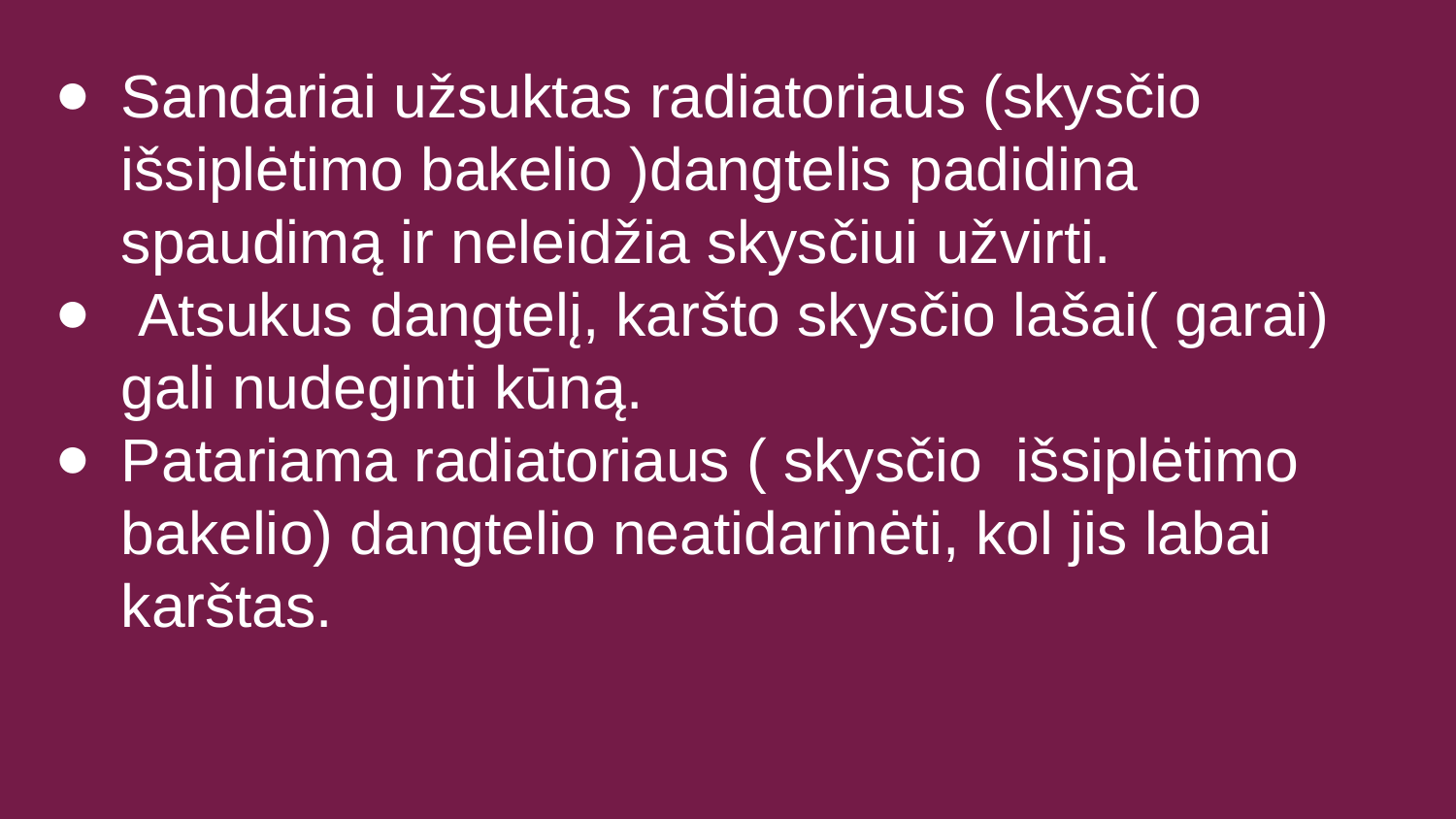

Sandariai užsuktas radiatoriaus (skysčio  išsiplėtimo bakelio )dangtelis padidina spaudimą ir neleidžia skysčiui užvirti.
 Atsukus dangtelį, karšto skysčio lašai( garai) gali nudeginti kūną.
Patariama radiatoriaus ( skysčio  išsiplėtimo bakelio) dangtelio neatidarinėti, kol jis labai karštas.